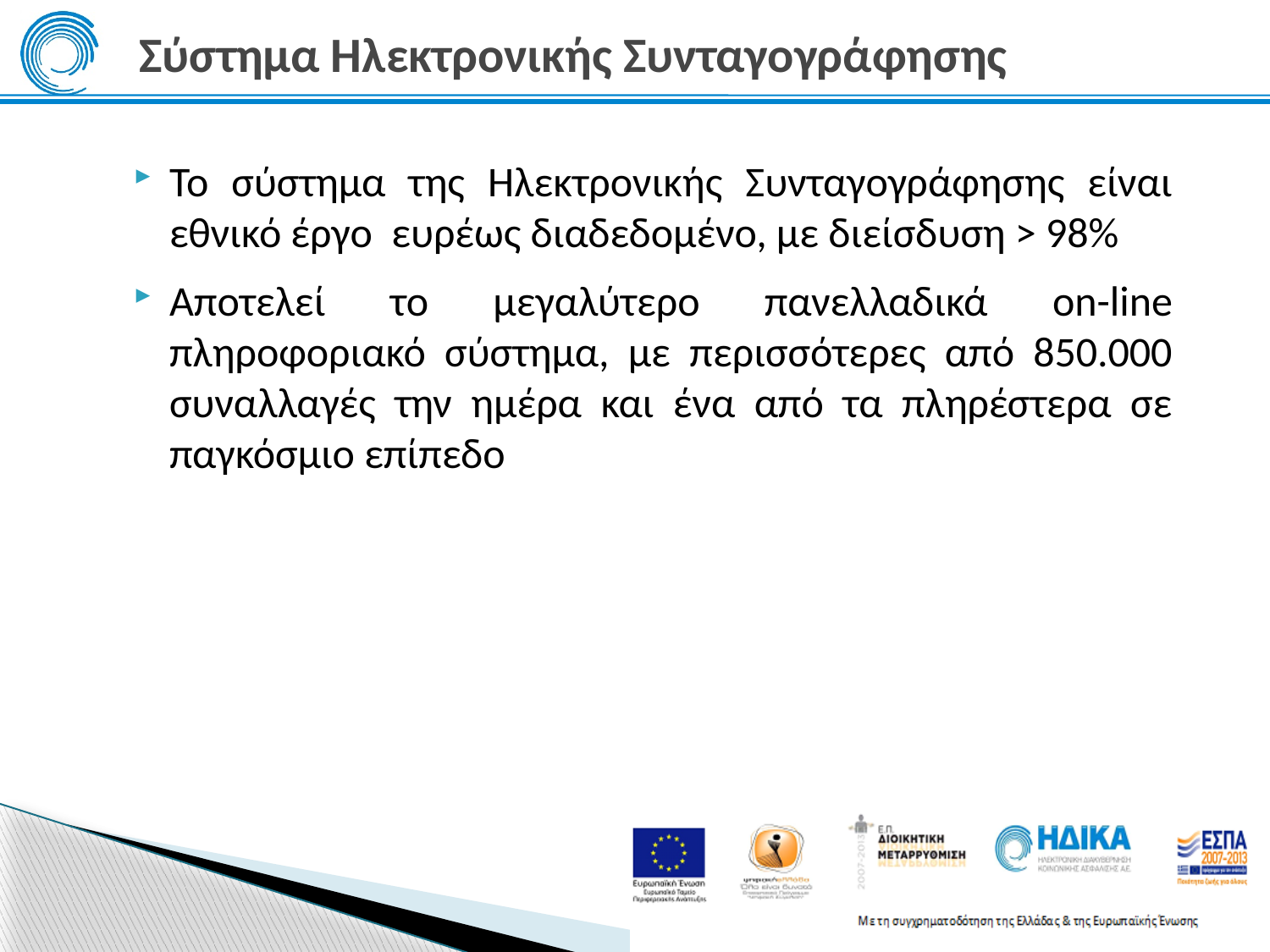

# Σύστημα Ηλεκτρονικής Συνταγογράφησης

Το σύστημα της Ηλεκτρονικής Συνταγογράφησης είναι εθνικό έργο  ευρέως διαδεδομένο, με διείσδυση > 98%
Αποτελεί το μεγαλύτερο πανελλαδικά on-line πληροφοριακό σύστημα, με περισσότερες από 850.000 συναλλαγές την ημέρα και ένα από τα πληρέστερα σε παγκόσμιο επίπεδο